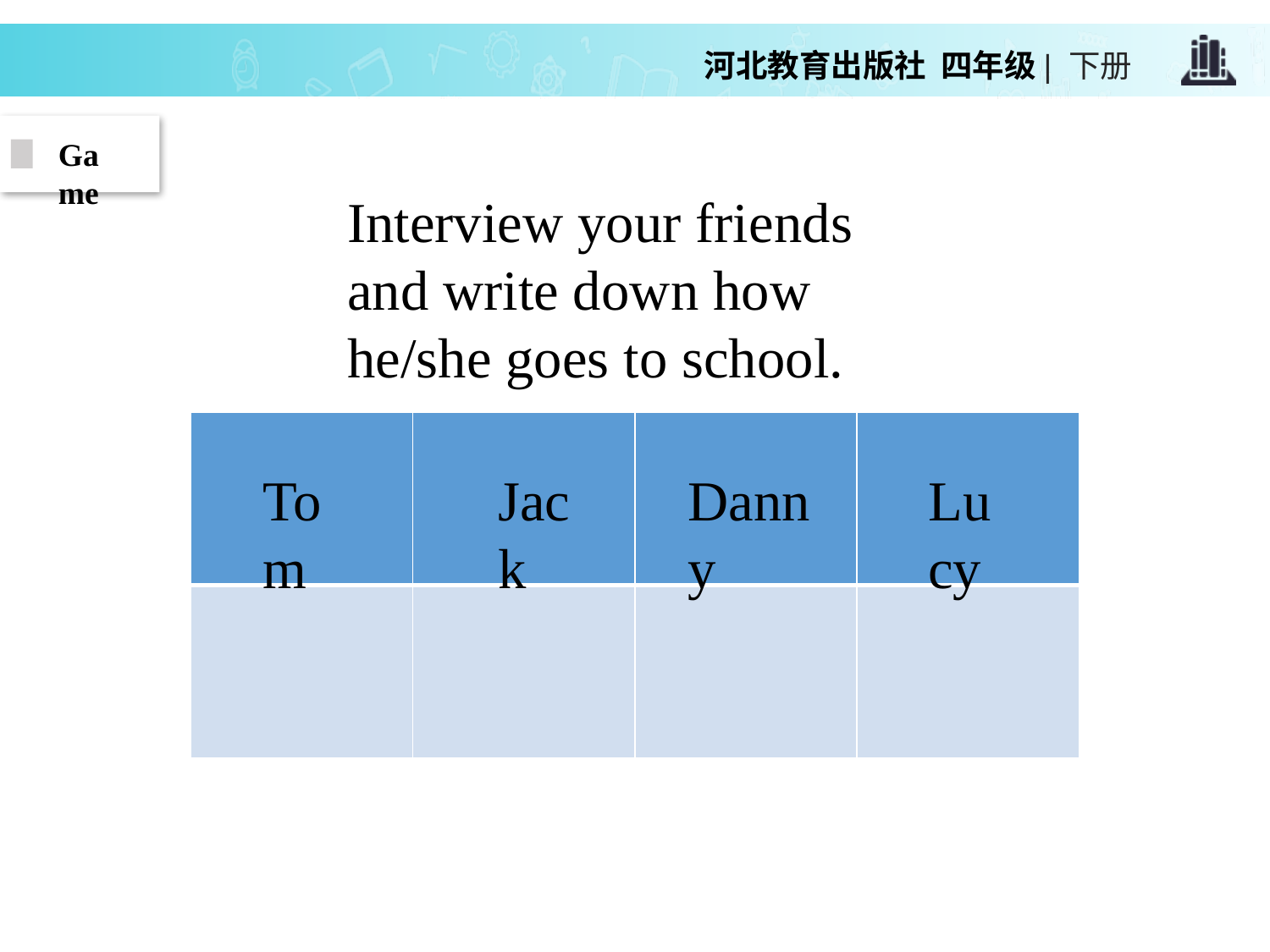

Game

Interview your friends and write down how he/she goes to school.
|  |  |  |  |
| --- | --- | --- | --- |
|  |  |  |  |
Tom
Jack
Danny
Lucy